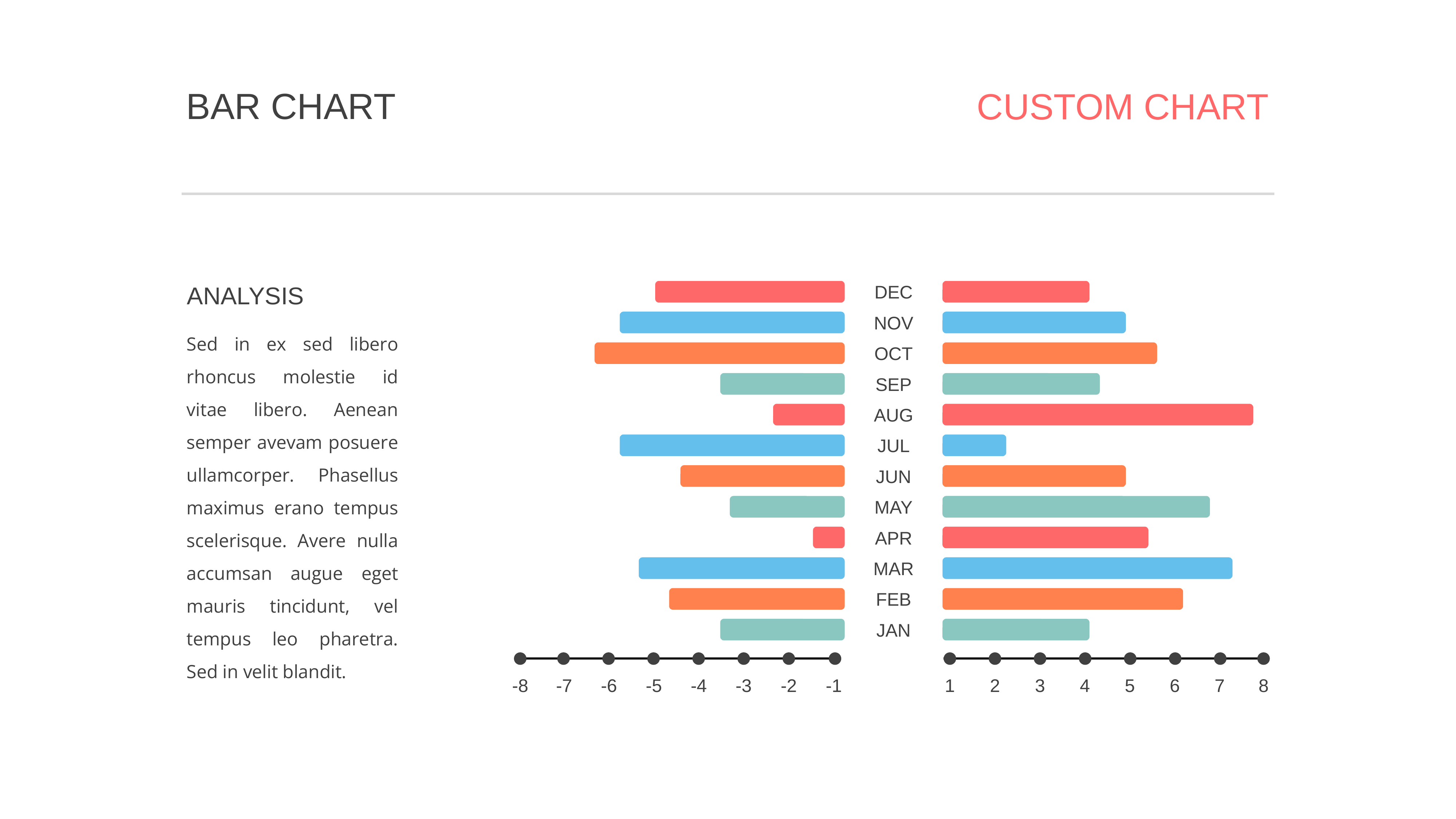

BAR CHART
CUSTOM CHART
ANALYSIS
DEC

NOV

Sed in ex sed libero rhoncus molestie id vitae libero. Aenean semper avevam posuere ullamcorper. Phasellus maximus erano tempus scelerisque. Avere nulla accumsan augue eget mauris tincidunt, vel tempus leo pharetra. Sed in velit blandit.
OCT

SEP

AUG

JUL

JUN

MAY

APR

MAR

FEB

JAN

-8
-7
-6
-5
-4
-3
-2
-1
1
2
3
4
5
6
7
8